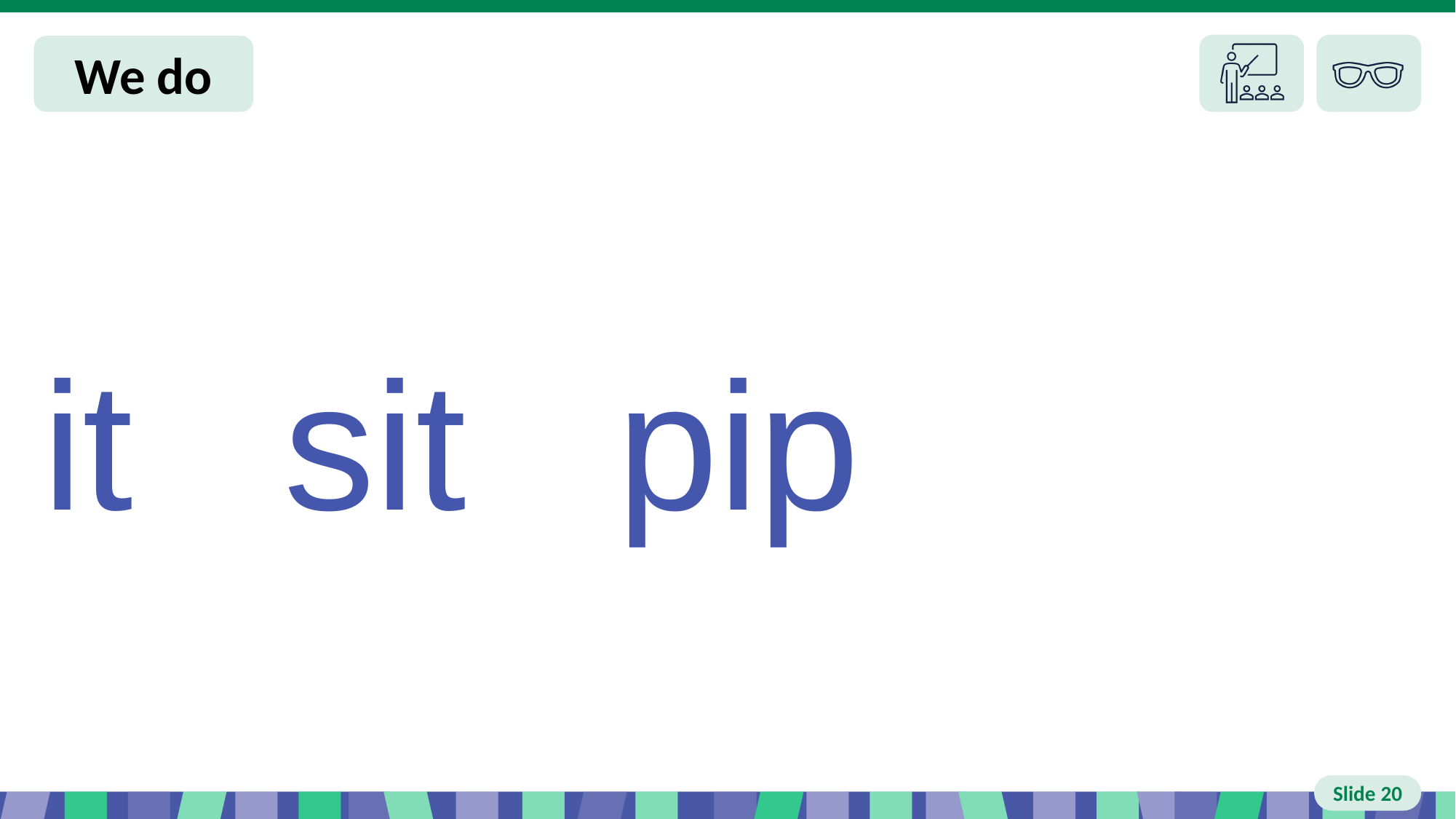

Slide 20 We do
it   sit   pip